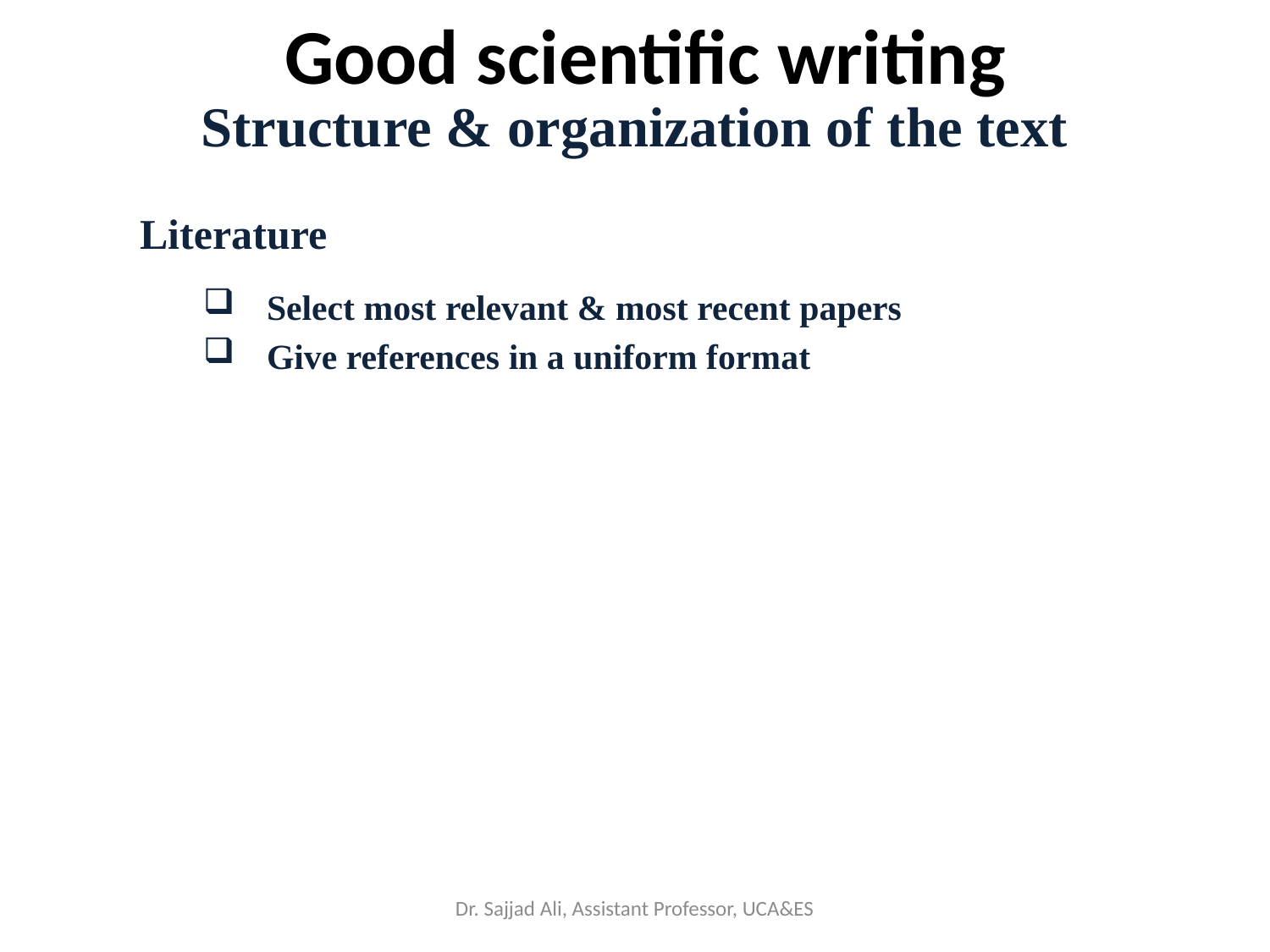

Good scientific writing
Structure & organization of the text
Literature

Select most relevant & most recent papers
Give references in a uniform format
Dr. Sajjad Ali, Assistant Professor, UCA&ES